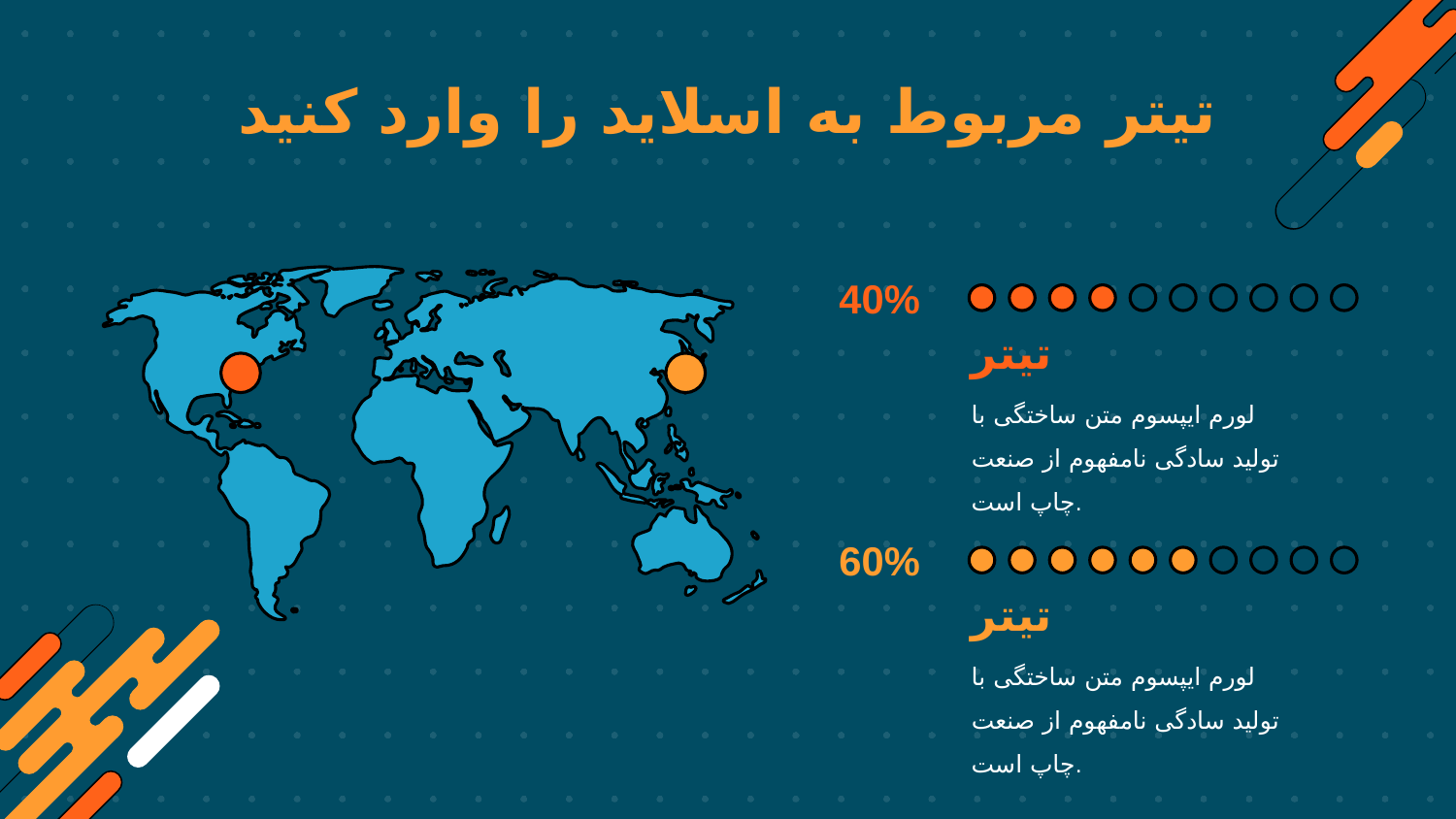

# تیتر مربوط به اسلاید را وارد کنید

40%

تیتر

لورم ایپسوم متن ساختگی با تولید سادگی نامفهوم از صنعت چاپ است.
60%

تیتر
لورم ایپسوم متن ساختگی با تولید سادگی نامفهوم از صنعت چاپ است.